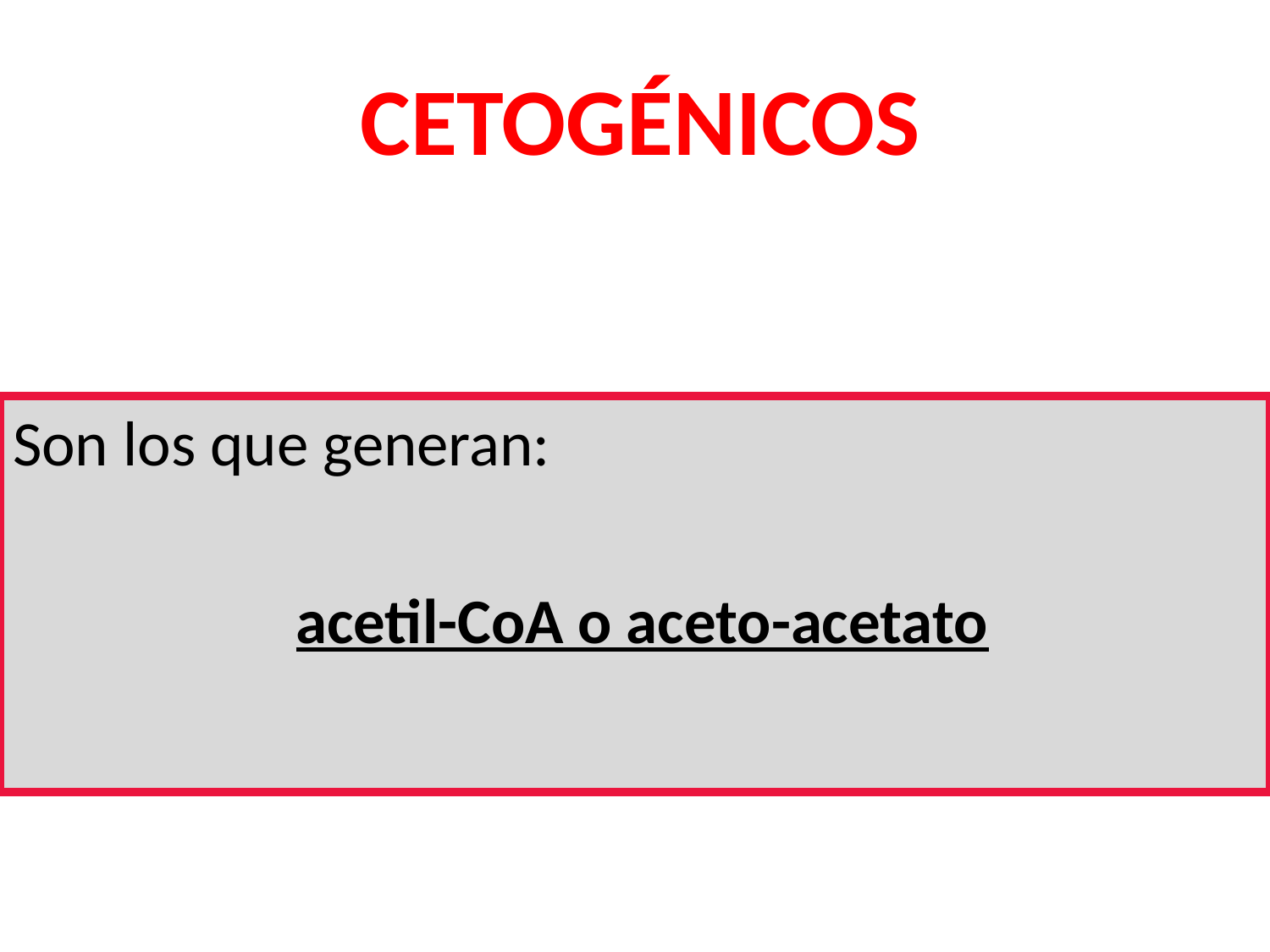

# CETOGÉNICOS

Son los que generan:

 acetil-CoA o aceto-acetato